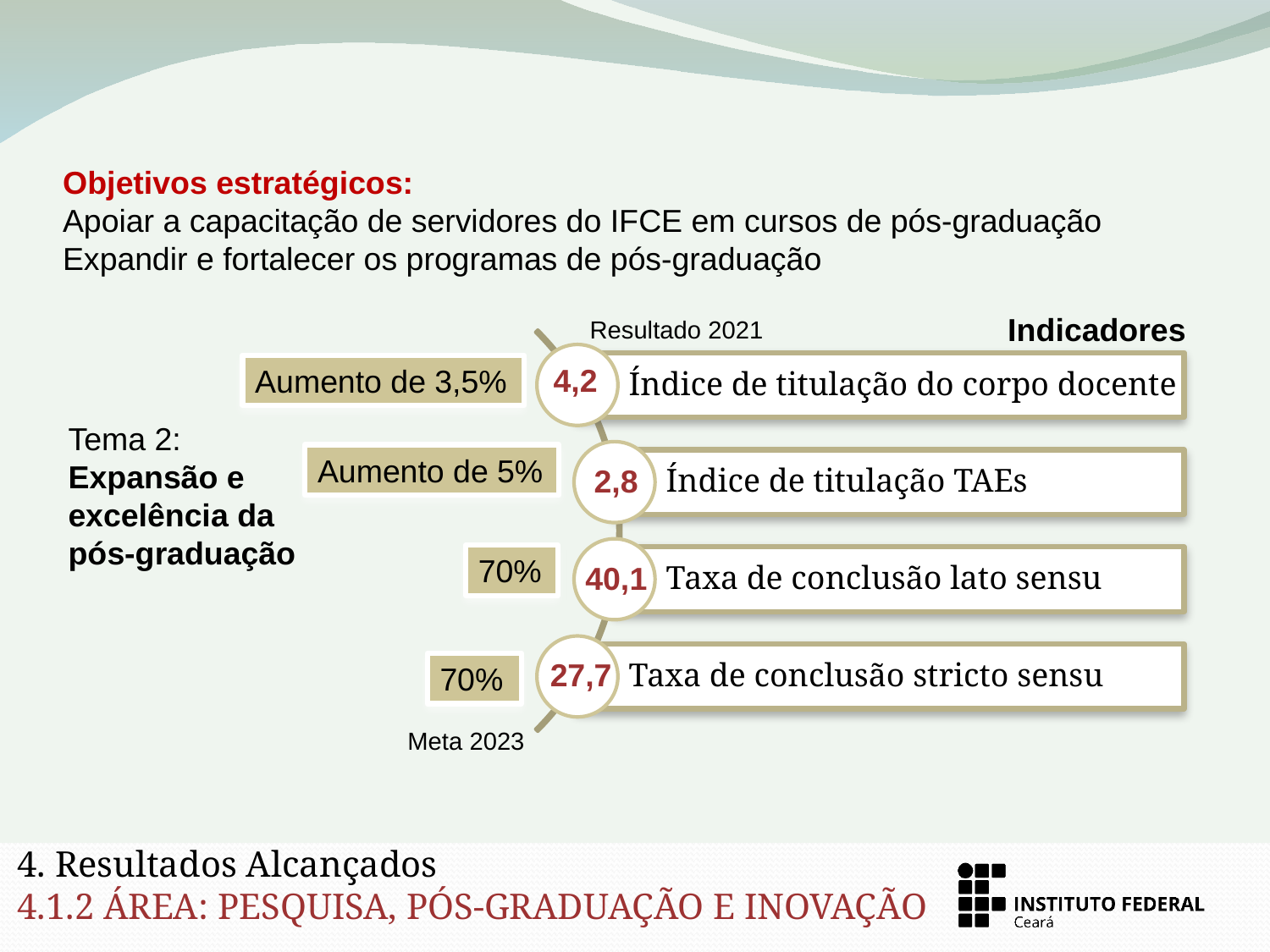

Objetivos estratégicos:
Apoiar a capacitação de servidores do IFCE em cursos de pós-graduação
Expandir e fortalecer os programas de pós-graduação

Indicadores
Resultado 2021
Índice de titulação do corpo docente
Índice de titulação TAEs
Taxa de conclusão lato sensu
Taxa de conclusão stricto sensu
4,2
Aumento de 3,5%
Tema 2: Expansão e excelência da pós-graduação
Aumento de 5%
2,8
70%
40,1
27,7
70%
Meta 2023
4. Resultados Alcançados
4.1.2 ÁREA: PESQUISA, PÓS-GRADUAÇÃO E INOVAÇÃO